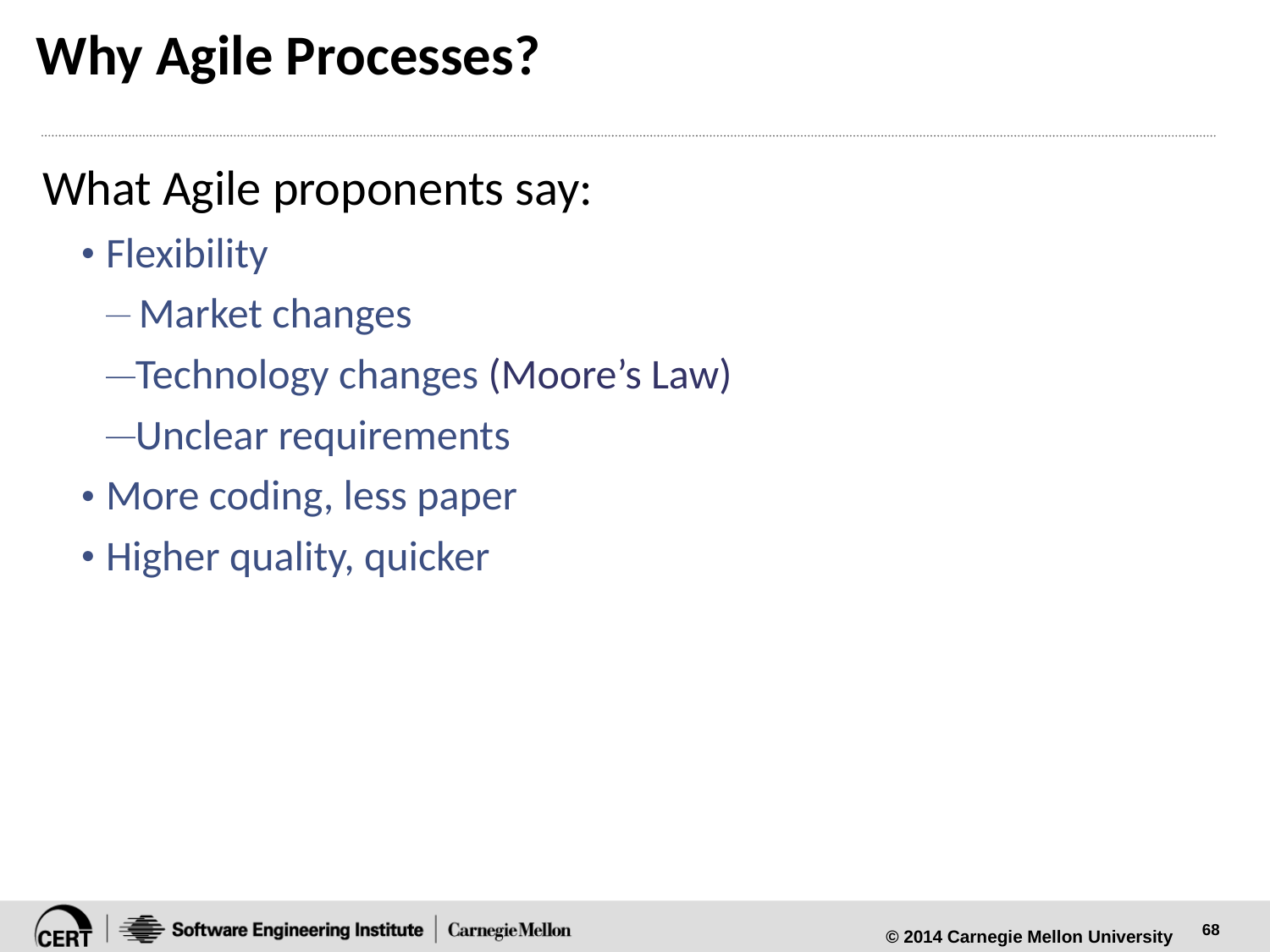

# Why Agile Processes?
What Agile proponents say:
Flexibility
 Market changes
Technology changes (Moore’s Law)
Unclear requirements
More coding, less paper
Higher quality, quicker